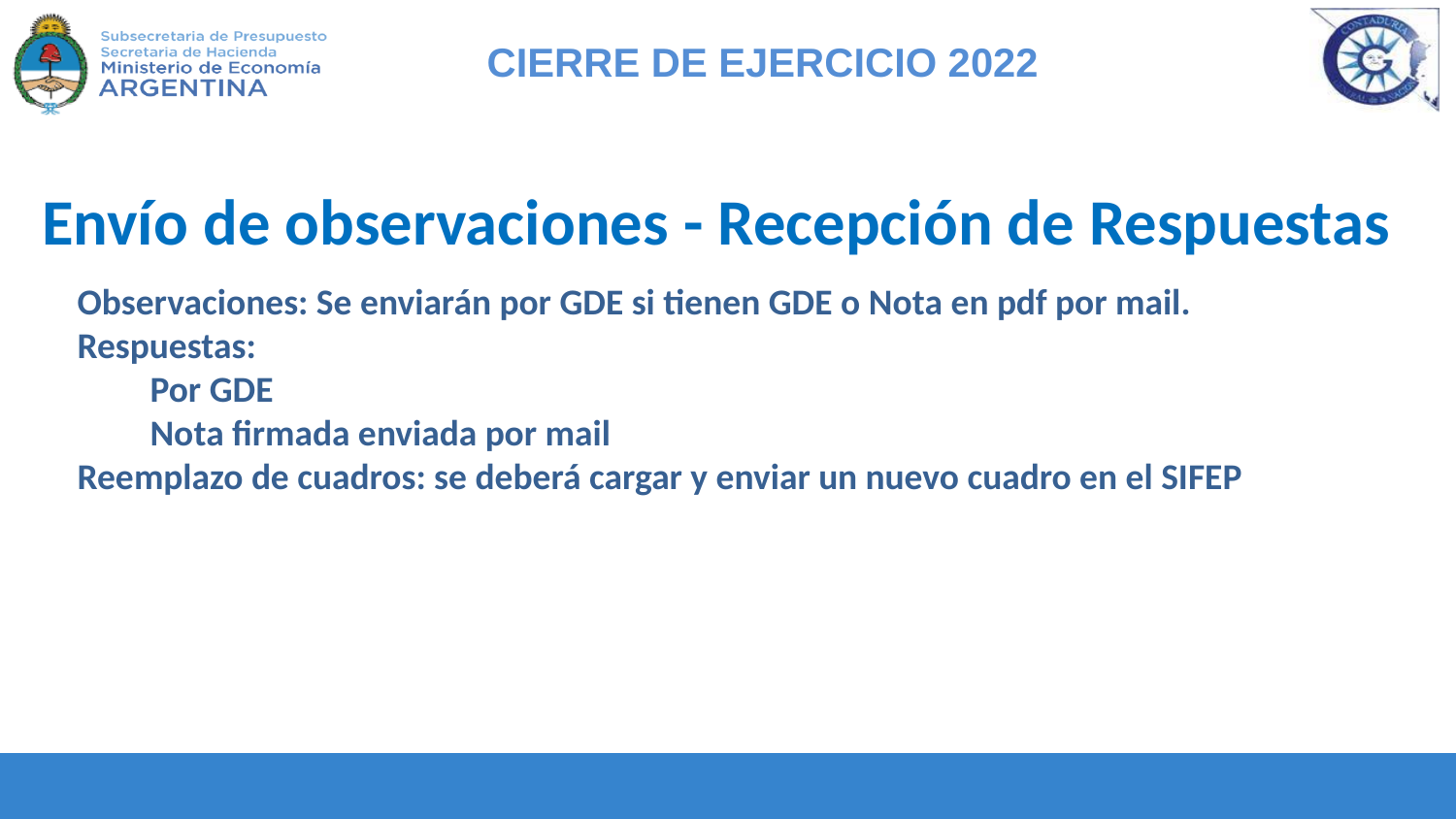

Envío de observaciones - Recepción de Respuestas
Observaciones: Se enviarán por GDE si tienen GDE o Nota en pdf por mail.
Respuestas:
Por GDE
Nota firmada enviada por mail
Reemplazo de cuadros: se deberá cargar y enviar un nuevo cuadro en el SIFEP